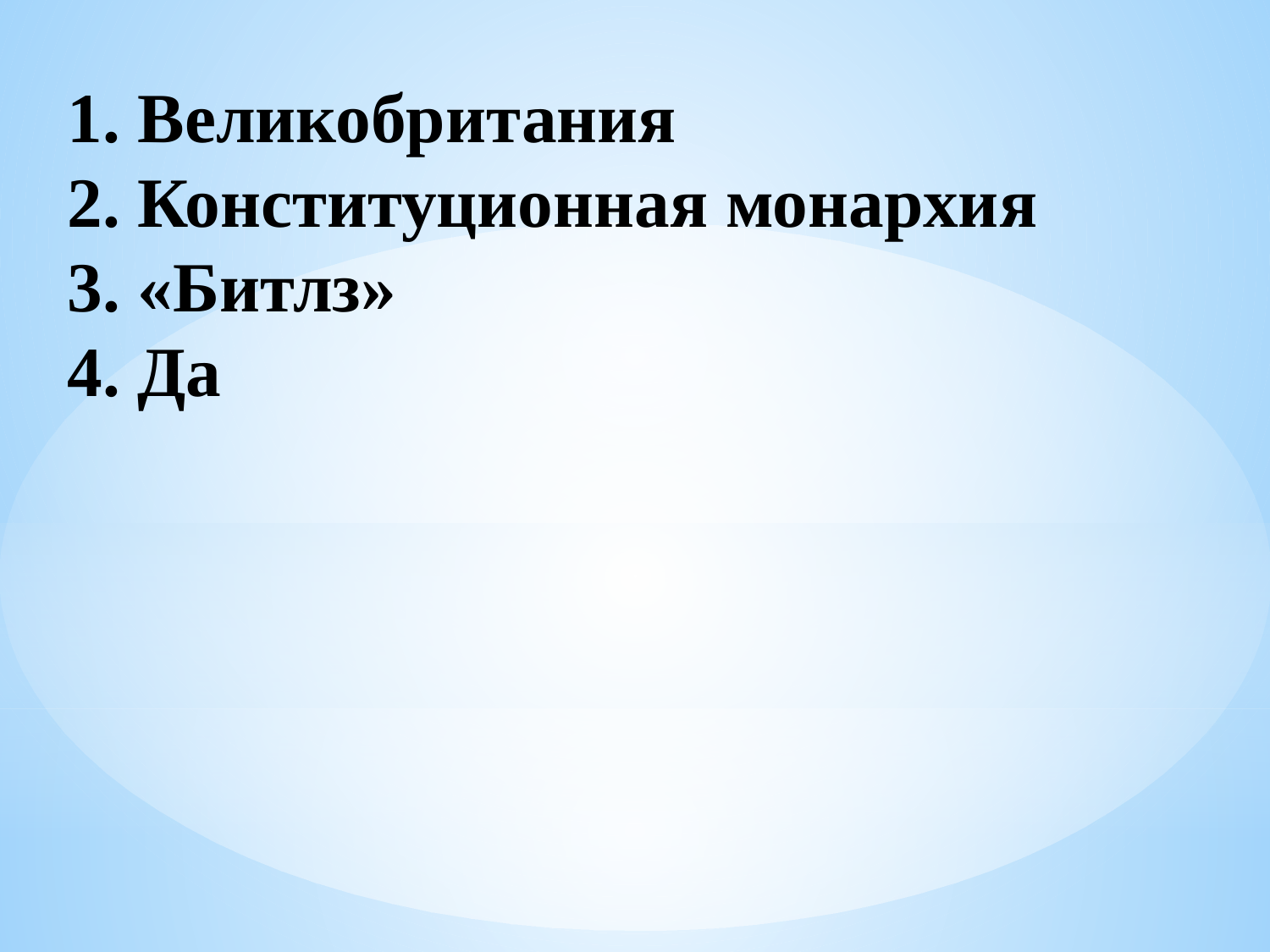

1. Великобритания
2. Конституционная монархия
3. «Битлз»
4. Да